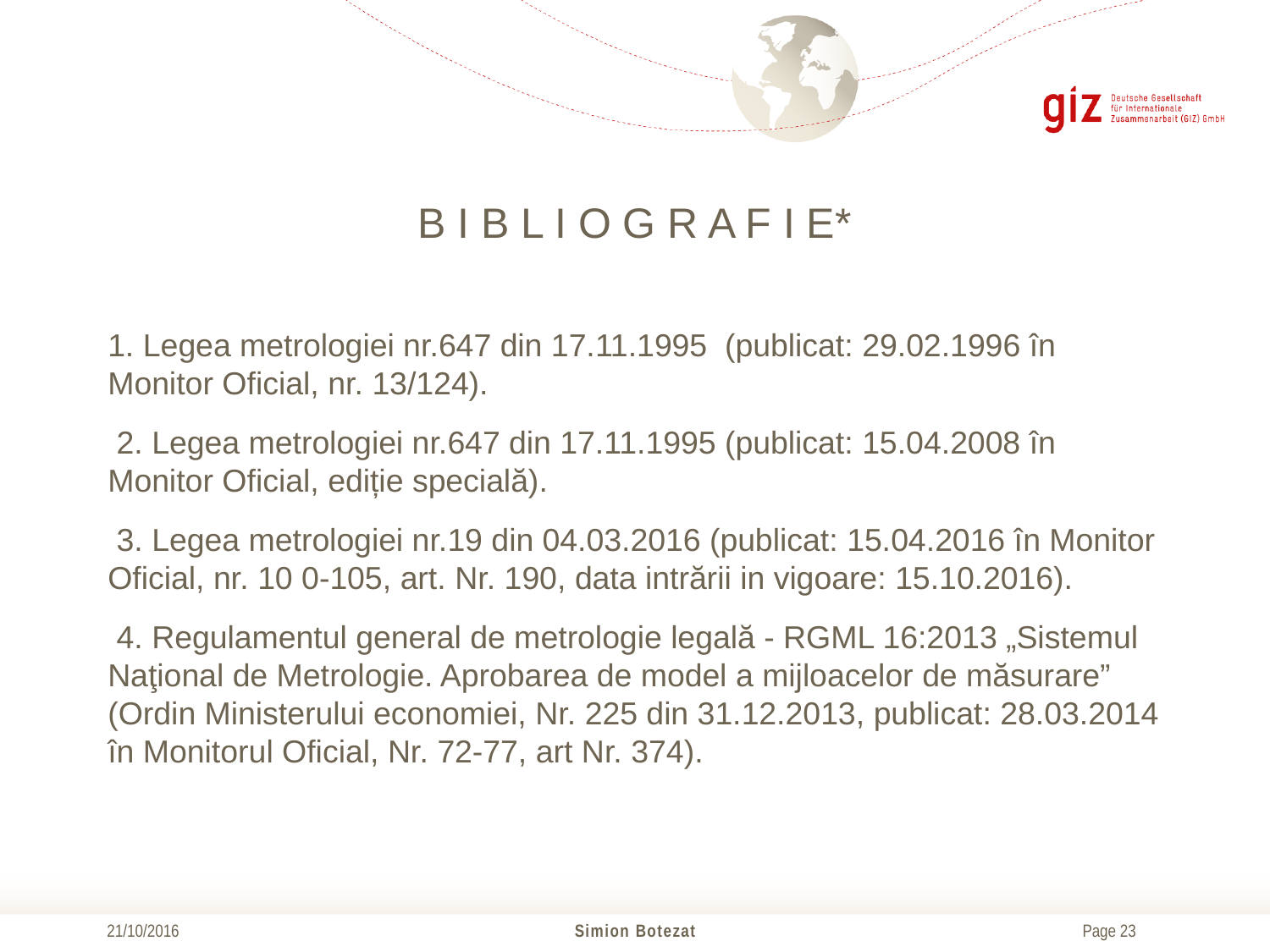

# B I B L I O G R A F I E*
1. Legea metrologiei nr.647 din 17.11.1995  (publicat: 29.02.1996 în Monitor Oficial, nr. 13/124).
 2. Legea metrologiei nr.647 din 17.11.1995 (publicat: 15.04.2008 în Monitor Oficial, ediție specială).
 3. Legea metrologiei nr.19 din 04.03.2016 (publicat: 15.04.2016 în Monitor Oficial, nr. 10 0-105, art. Nr. 190, data intrării in vigoare: 15.10.2016).
 4. Regulamentul general de metrologie legală - RGML 16:2013 „Sistemul Naţional de Metrologie. Aprobarea de model a mijloacelor de măsurare” (Ordin Ministerului economiei, Nr. 225 din 31.12.2013, publicat: 28.03.2014 în Monitorul Oficial, Nr. 72-77, art Nr. 374).

21/10/2016
Simion Botezat